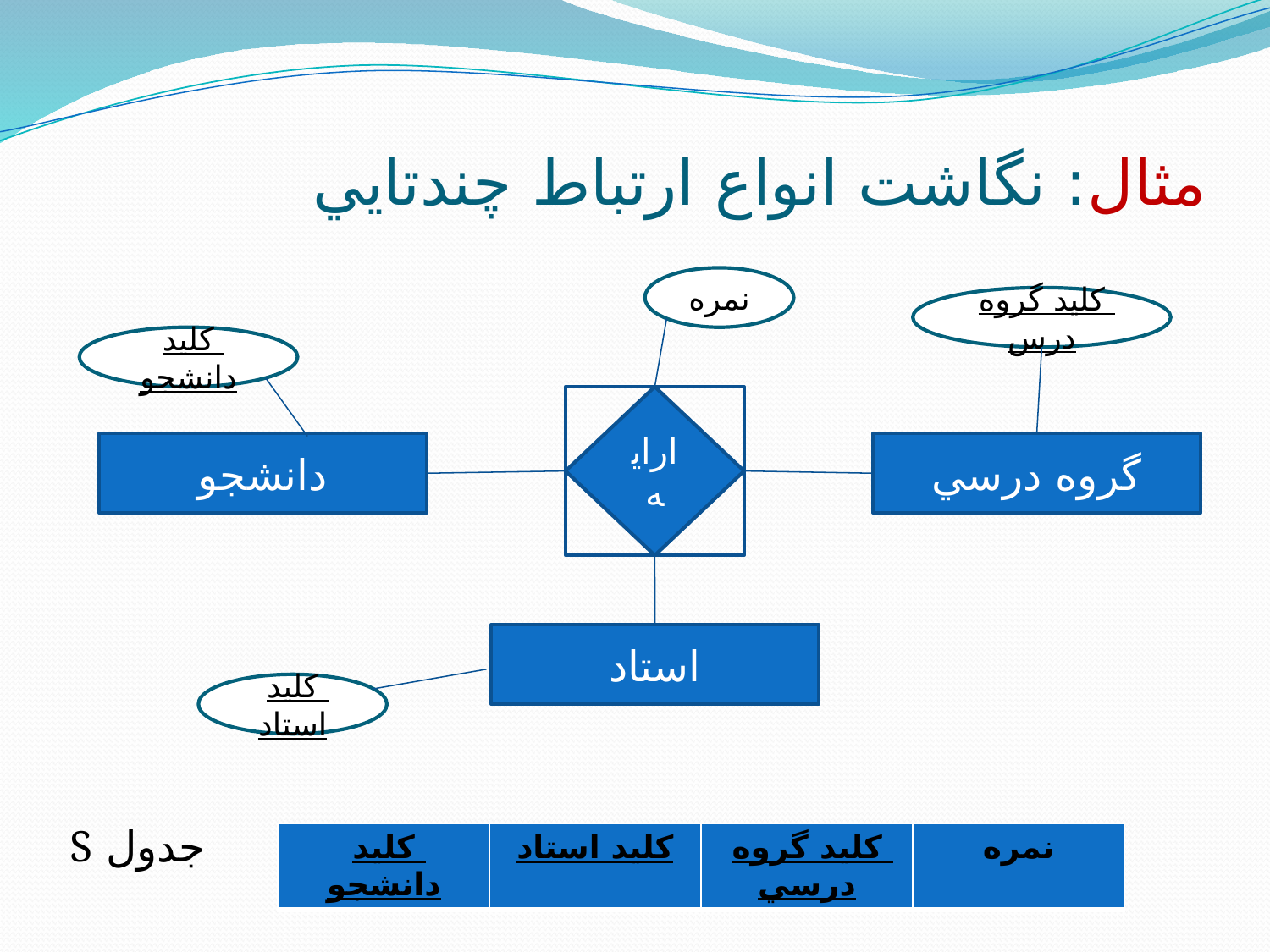

# مثال: نگاشت انواع ارتباط چندتايي
نمره
کليد گروه درس
کليد دانشجو
ارايه

دانشجو
گروه درسي
استاد
کليد استاد
جدول S
| کليد دانشجو | کليد استاد | کليد گروه درسي | نمره |
| --- | --- | --- | --- |